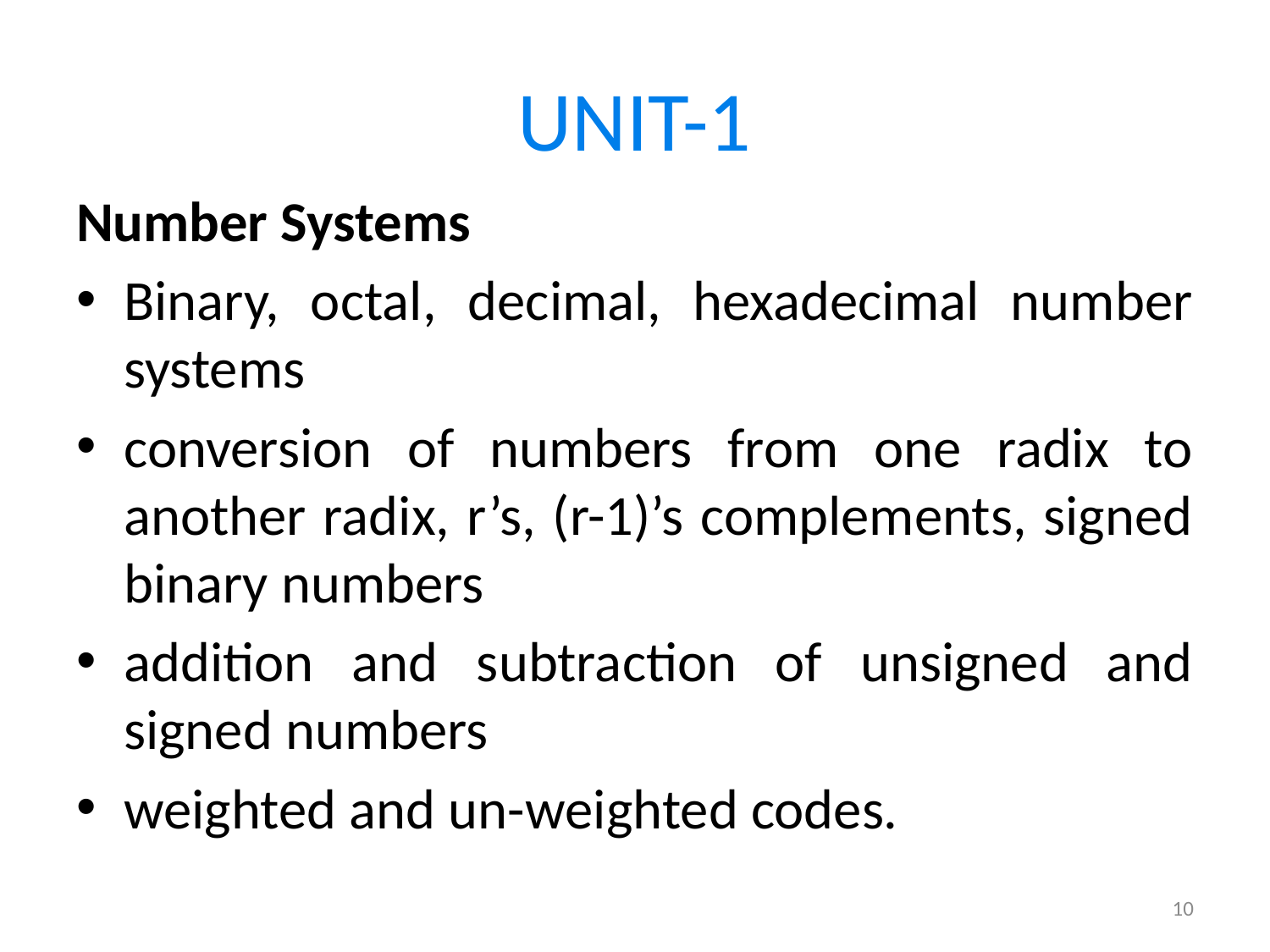

# UNIT-1
Number Systems
Binary, octal, decimal, hexadecimal number systems
conversion of numbers from one radix to another radix, r’s, (r-1)’s complements, signed binary numbers
addition and subtraction of unsigned and signed numbers
weighted and un-weighted codes.
10